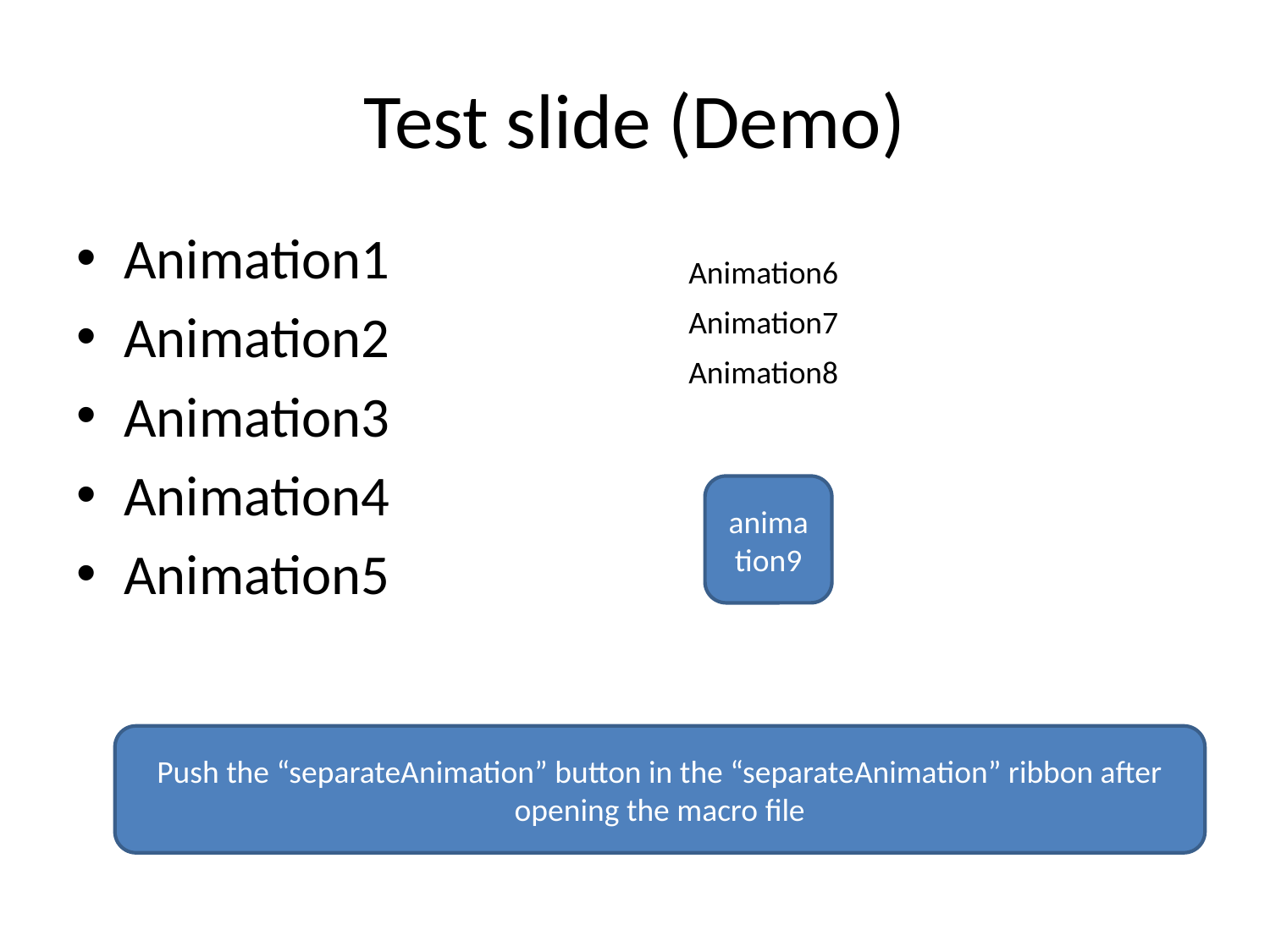

# Test slide (Demo)
Animation1
Animation2
Animation3
Animation4
Animation5
Animation6
Animation7
Animation8
animation9
Push the “separateAnimation” button in the “separateAnimation” ribbon after opening the macro file